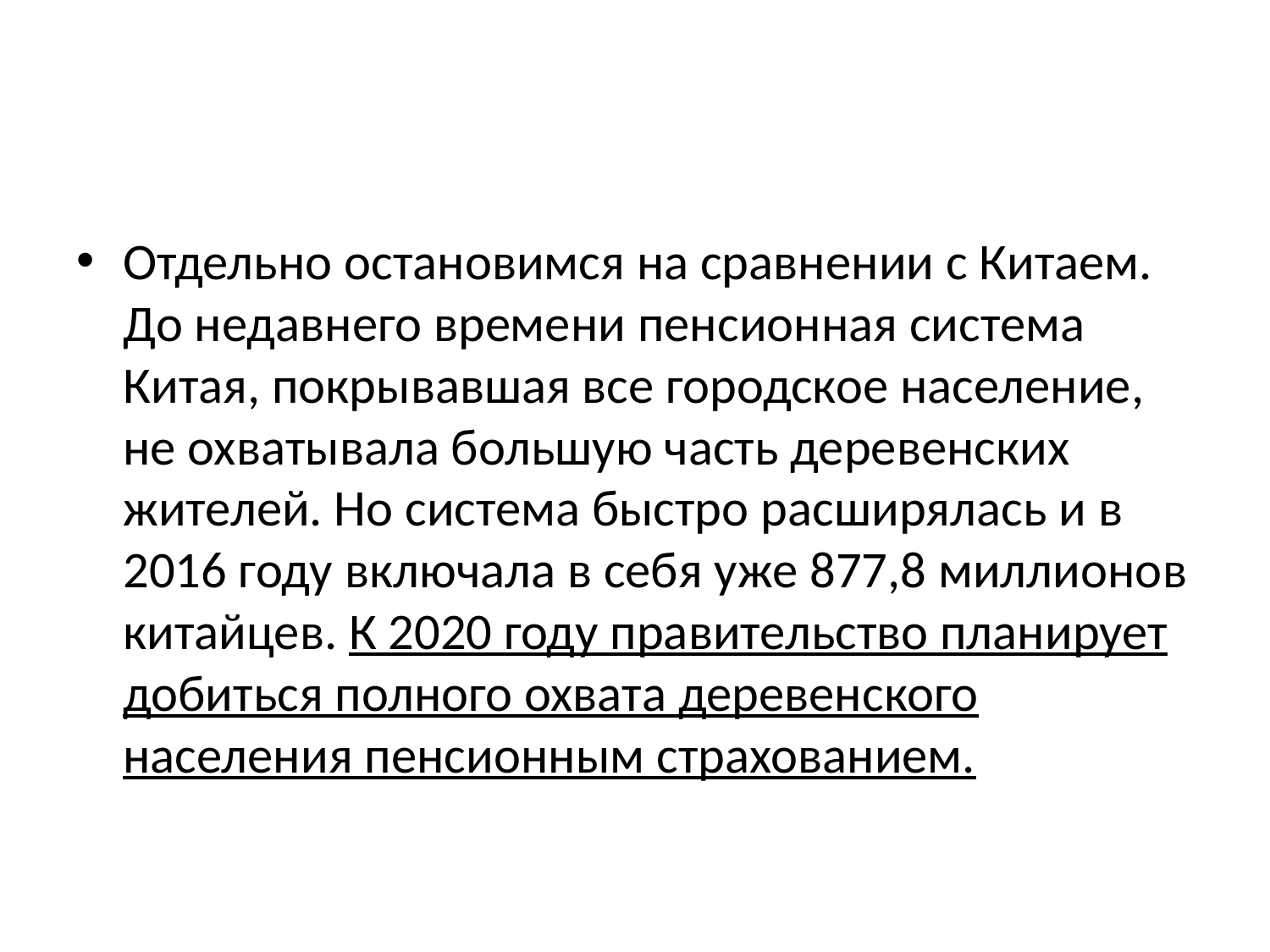

#
Отдельно остановимся на сравнении с Китаем. До недавнего времени пенсионная система Китая, покрывавшая все городское население, не охватывала большую часть деревенских жителей. Но система быстро расширялась и в 2016 году включала в себя уже 877,8 миллионов китайцев. К 2020 году правительство планирует добиться полного охвата деревенского населения пенсионным страхованием.